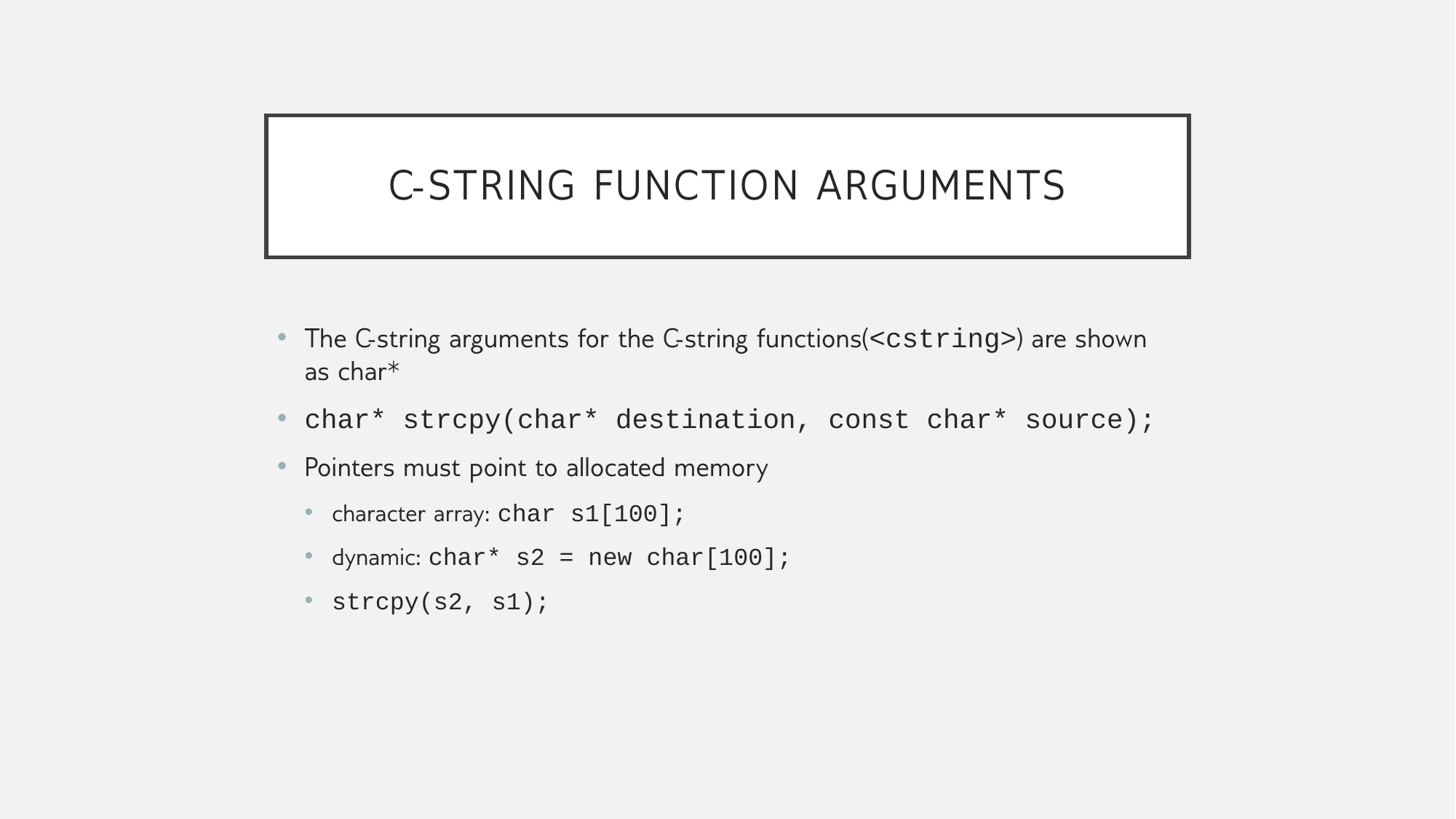

# C-String Function Arguments
The C-string arguments for the C-string functions(<cstring>) are shown as char*
char* strcpy(char* destination, const char* source);
Pointers must point to allocated memory
character array: char s1[100];
dynamic: char* s2 = new char[100];
strcpy(s2, s1);